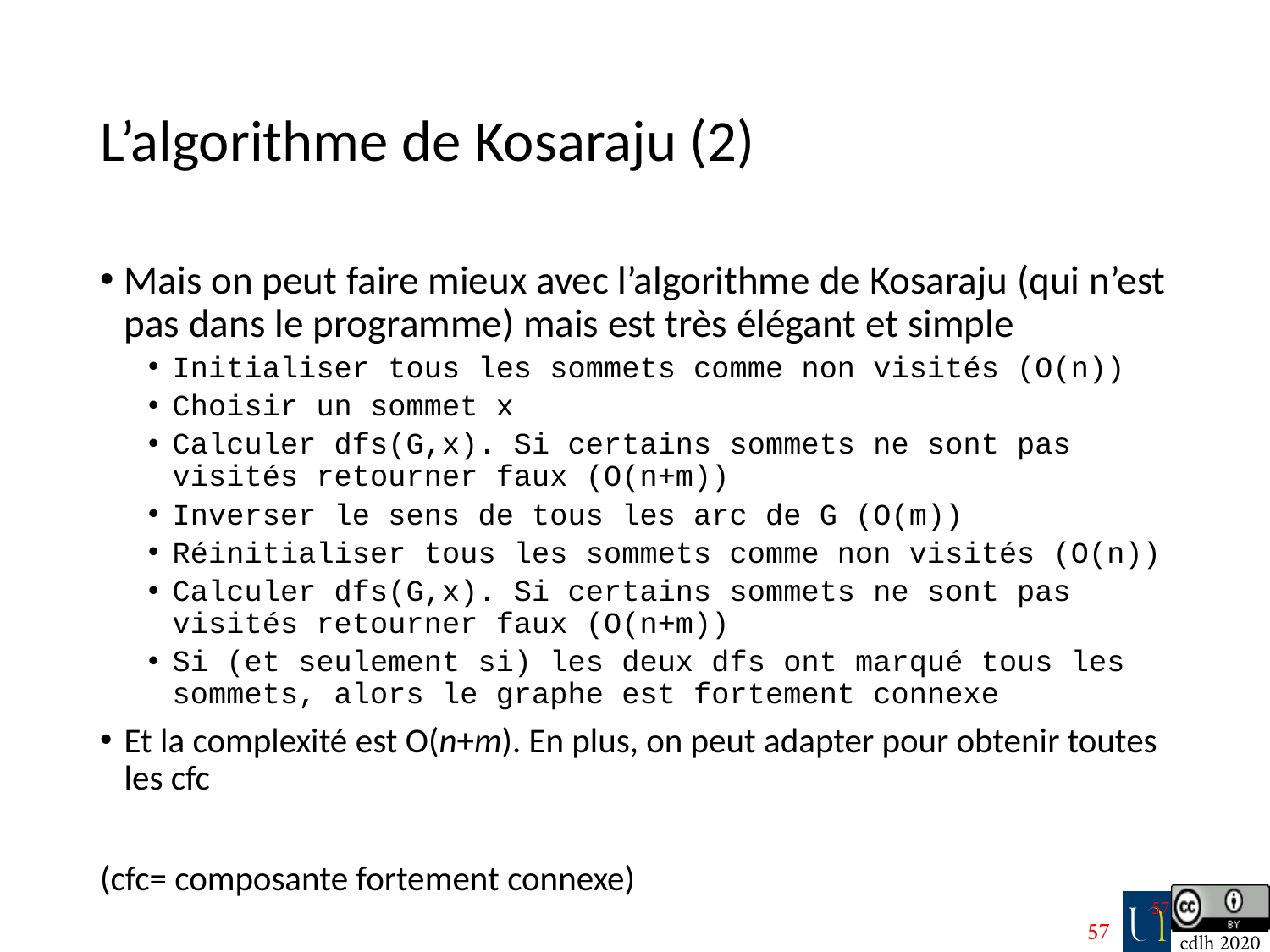

# L’algorithme de Kosaraju (2)
Mais on peut faire mieux avec l’algorithme de Kosaraju (qui n’est pas dans le programme) mais est très élégant et simple
Initialiser tous les sommets comme non visités (O(n))
Choisir un sommet x
Calculer dfs(G,x). Si certains sommets ne sont pas visités retourner faux (O(n+m))
Inverser le sens de tous les arc de G (O(m))
Réinitialiser tous les sommets comme non visités (O(n))
Calculer dfs(G,x). Si certains sommets ne sont pas visités retourner faux (O(n+m))
Si (et seulement si) les deux dfs ont marqué tous les sommets, alors le graphe est fortement connexe
Et la complexité est O(n+m). En plus, on peut adapter pour obtenir toutes les cfc

(cfc= composante fortement connexe)

57